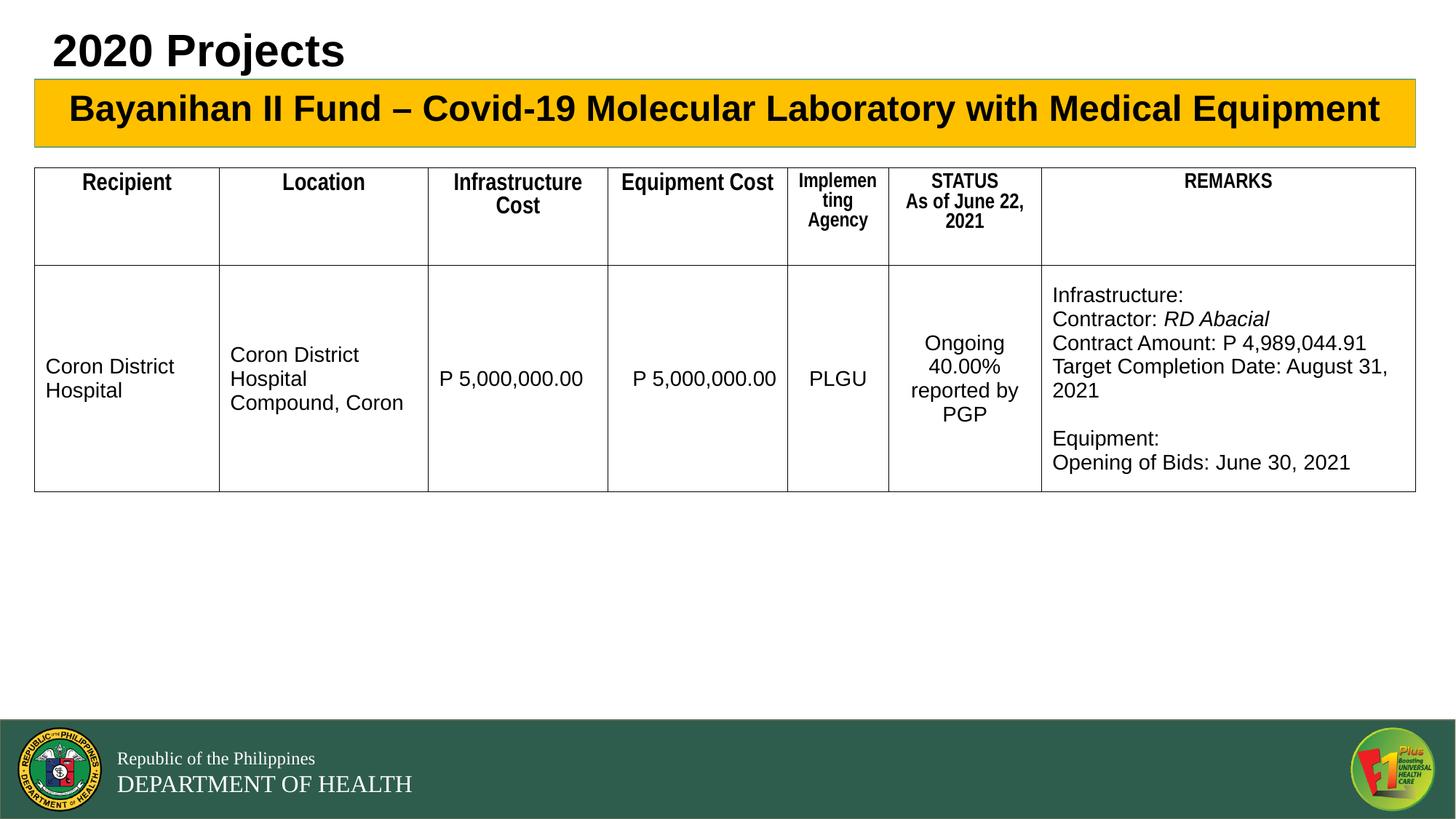

2020 Projects
Bayanihan II Fund – Covid-19 Molecular Laboratory with Medical Equipment
| Recipient | Location | Infrastructure Cost | Equipment Cost | Implementing Agency | STATUS As of June 22, 2021 | REMARKS |
| --- | --- | --- | --- | --- | --- | --- |
| Coron District Hospital | Coron District Hospital Compound, Coron | P 5,000,000.00 | P 5,000,000.00 | PLGU | Ongoing 40.00% reported by PGP | Infrastructure: Contractor: RD Abacial Contract Amount: P 4,989,044.91 Target Completion Date: August 31, 2021 Equipment: Opening of Bids: June 30, 2021 |